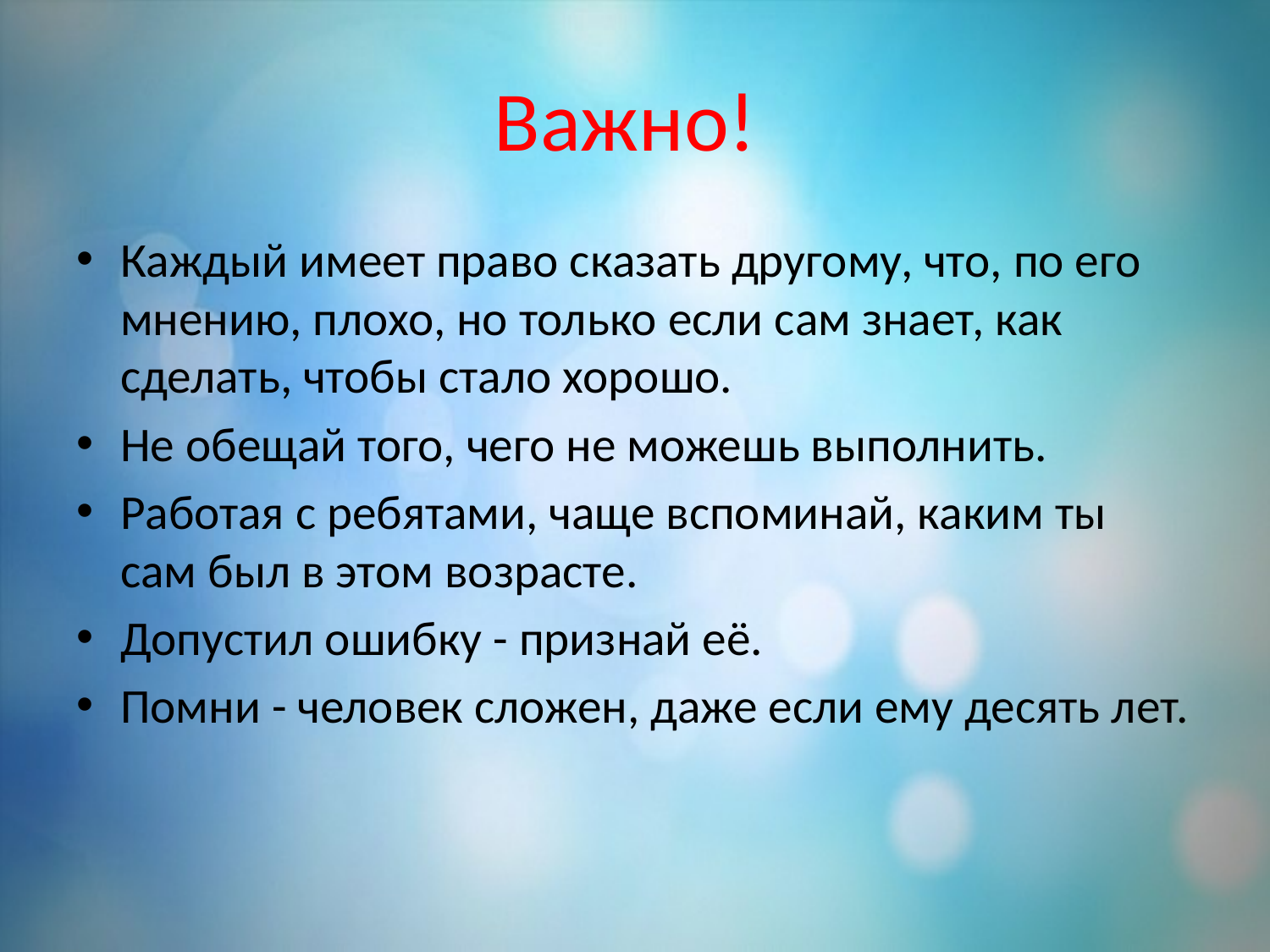

# Важно!
Каждый имеет право сказать другому, что, по его мнению, плохо, но только если сам знает, как сделать, чтобы стало хорошо.
Не обещай того, чего не можешь выполнить.
Работая с ребятами, чаще вспоминай, каким ты сам был в этом возрасте.
Допустил ошибку - признай её.
Помни - человек сложен, даже если ему десять лет.